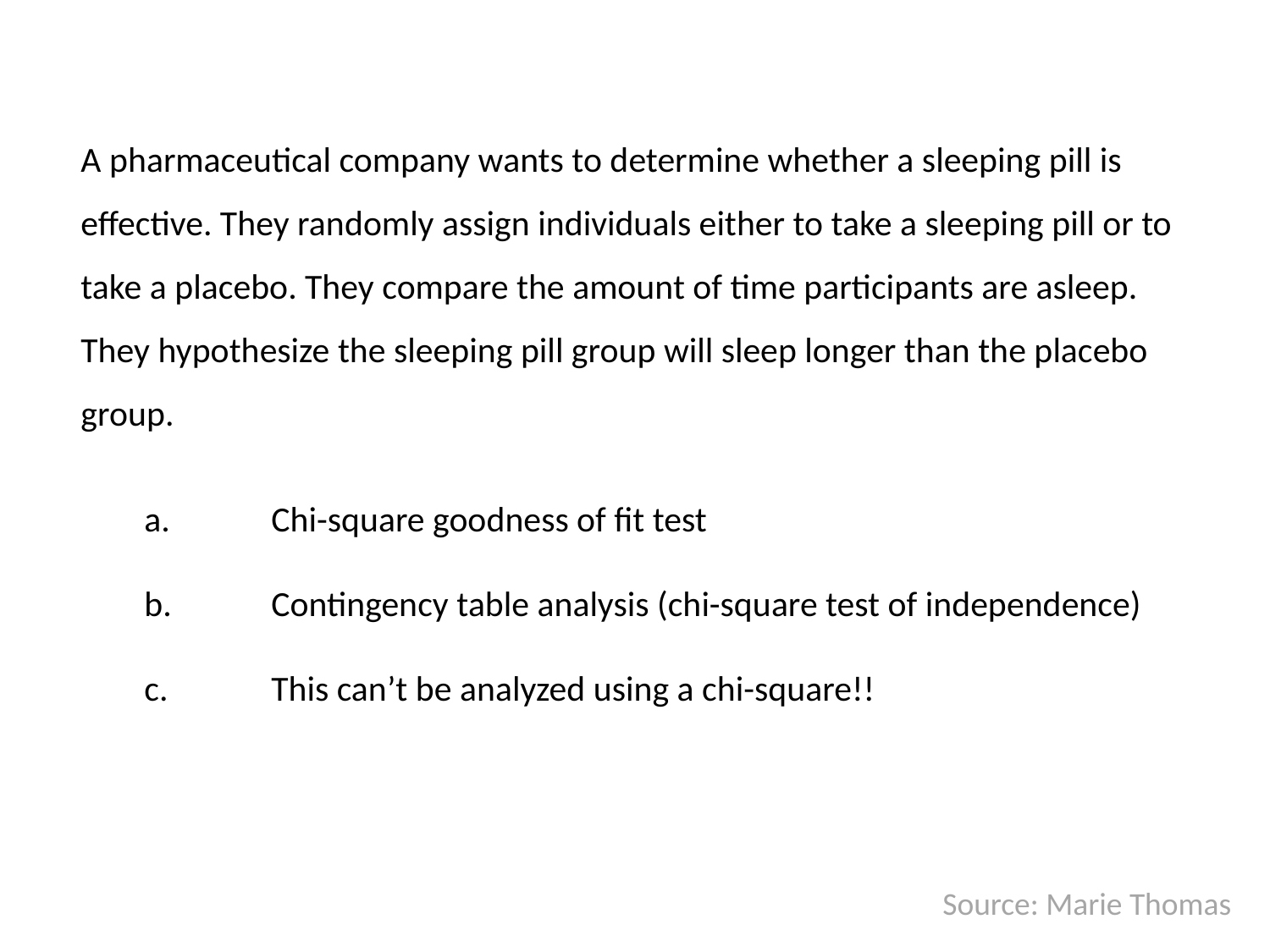

A pharmaceutical company wants to determine whether a sleeping pill is effective. They randomly assign individuals either to take a sleeping pill or to take a placebo. They compare the amount of time participants are asleep. They hypothesize the sleeping pill group will sleep longer than the placebo group.

a.	Chi-square goodness of fit test
b.	Contingency table analysis (chi-square test of independence)
c.	This can’t be analyzed using a chi-square!!
Source: Marie Thomas